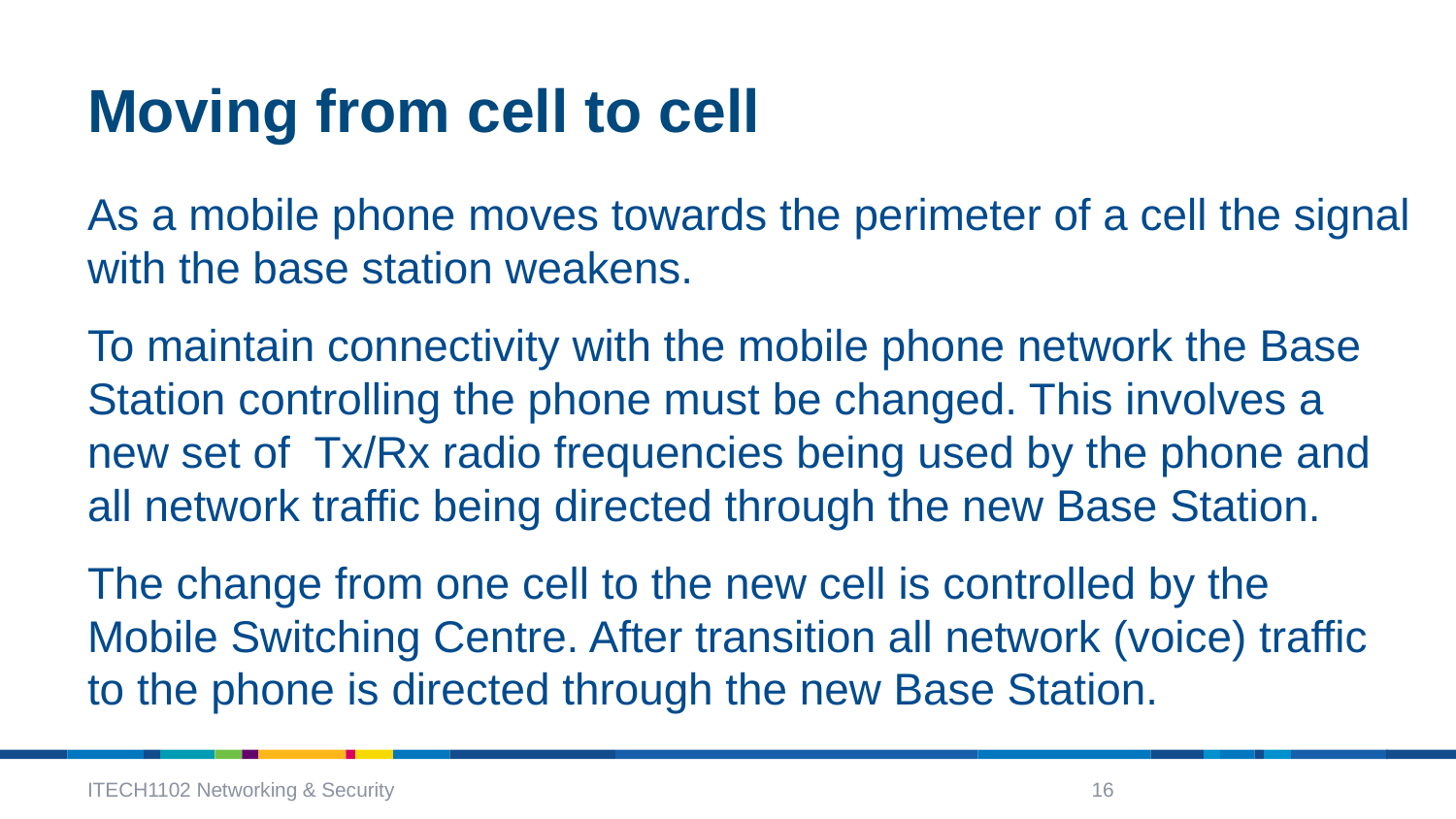

# Moving from cell to cell
As a mobile phone moves towards the perimeter of a cell the signal with the base station weakens.
To maintain connectivity with the mobile phone network the Base Station controlling the phone must be changed. This involves a new set of  Tx/Rx radio frequencies being used by the phone and all network traffic being directed through the new Base Station.
The change from one cell to the new cell is controlled by the Mobile Switching Centre. After transition all network (voice) traffic to the phone is directed through the new Base Station.
ITECH1102 Networking & Security
16